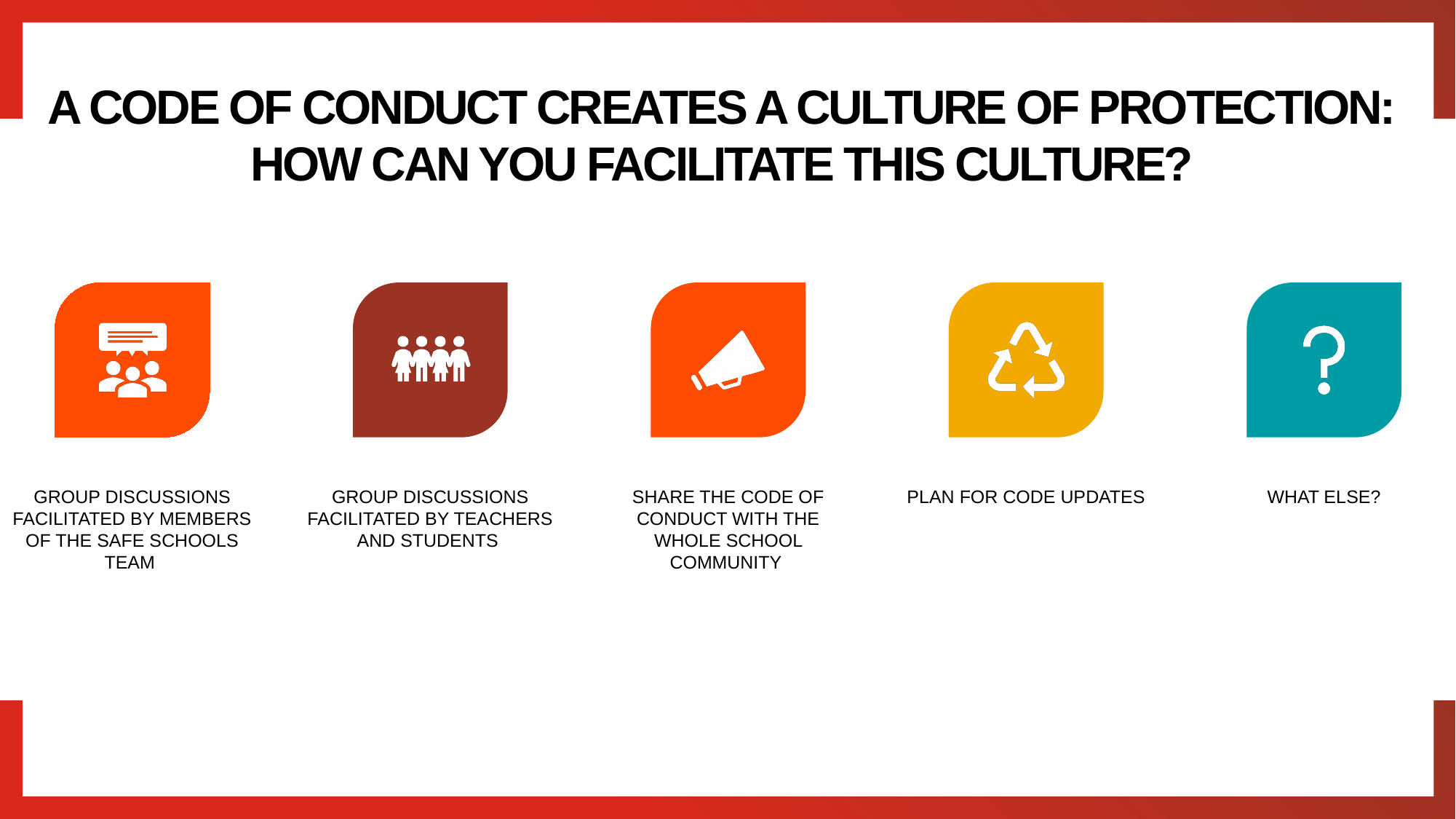

# A code of conduct creates a culture of protection: How can you facilitate this culture?
Group discussions facilitated by members of the Safe Schools team
Group discussions facilitated by teachers and students
share the Code of Conduct with the whole school community
Plan for code updates
What else?